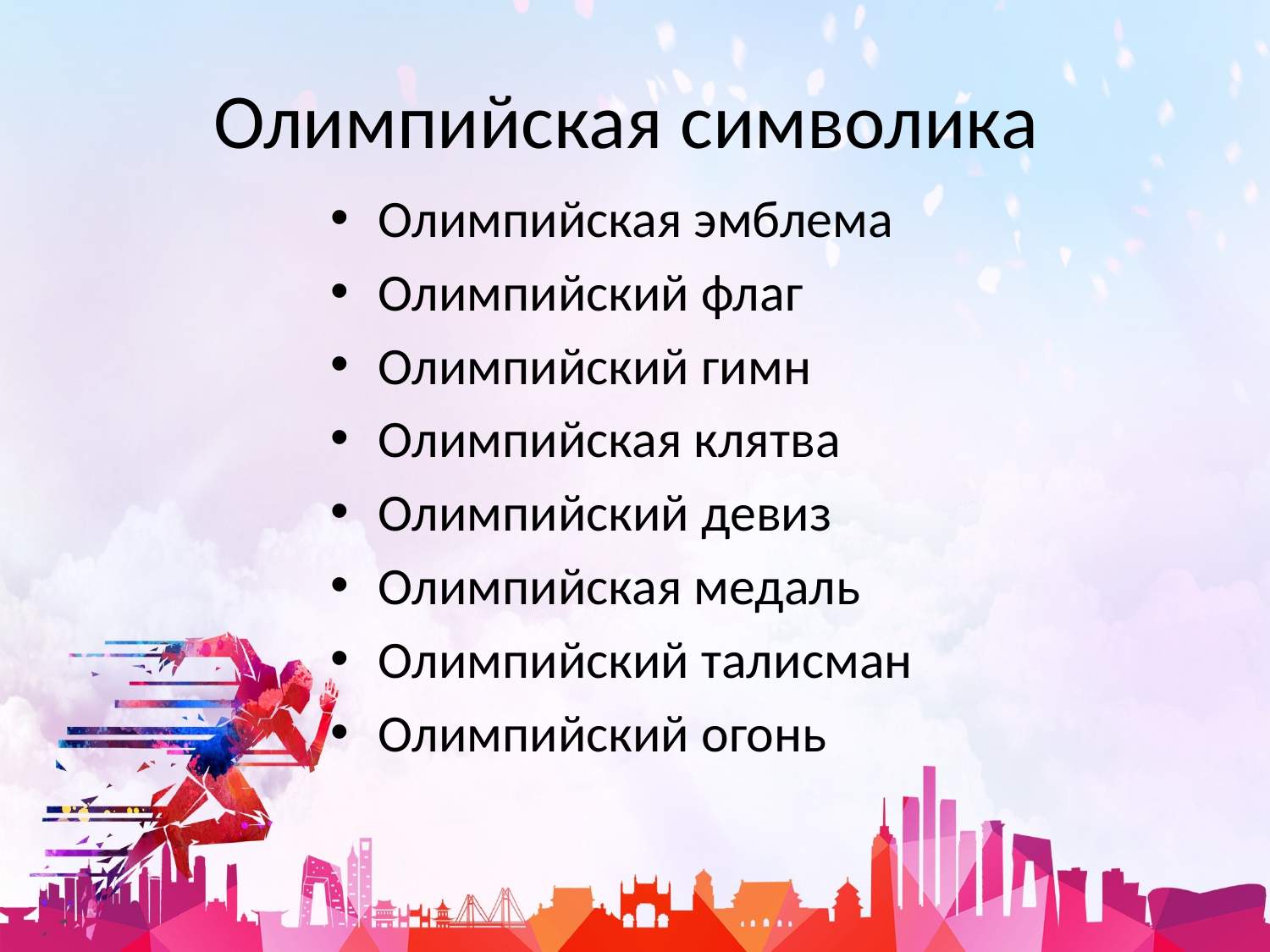

# Олимпийская символика
Олимпийская эмблема
Олимпийский флаг
Олимпийский гимн
Олимпийская клятва
Олимпийский девиз
Олимпийская медаль
Олимпийский талисман
Олимпийский огонь